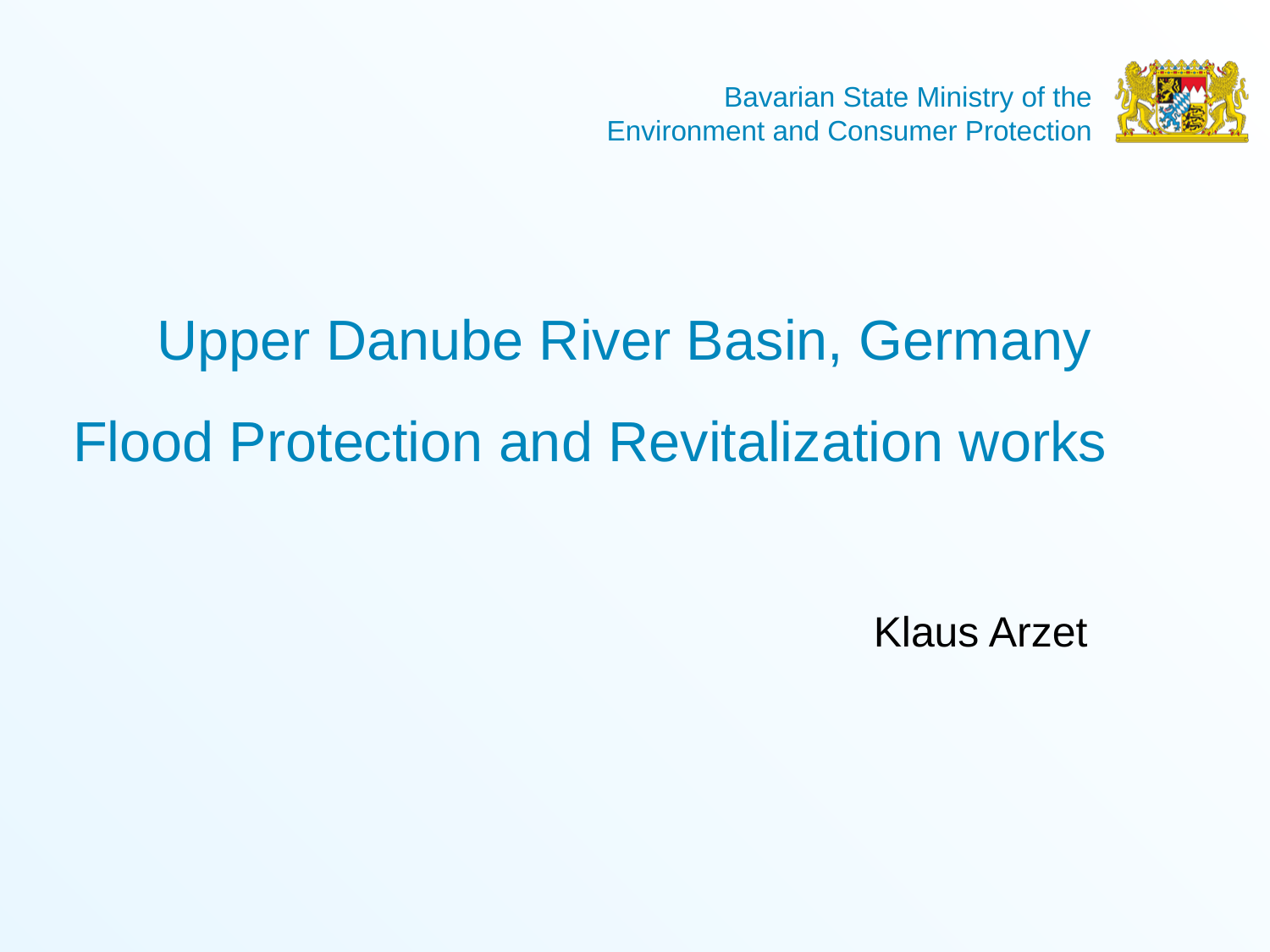

# Upper Danube River Basin, Germany Flood Protection and Revitalization works
Klaus Arzet